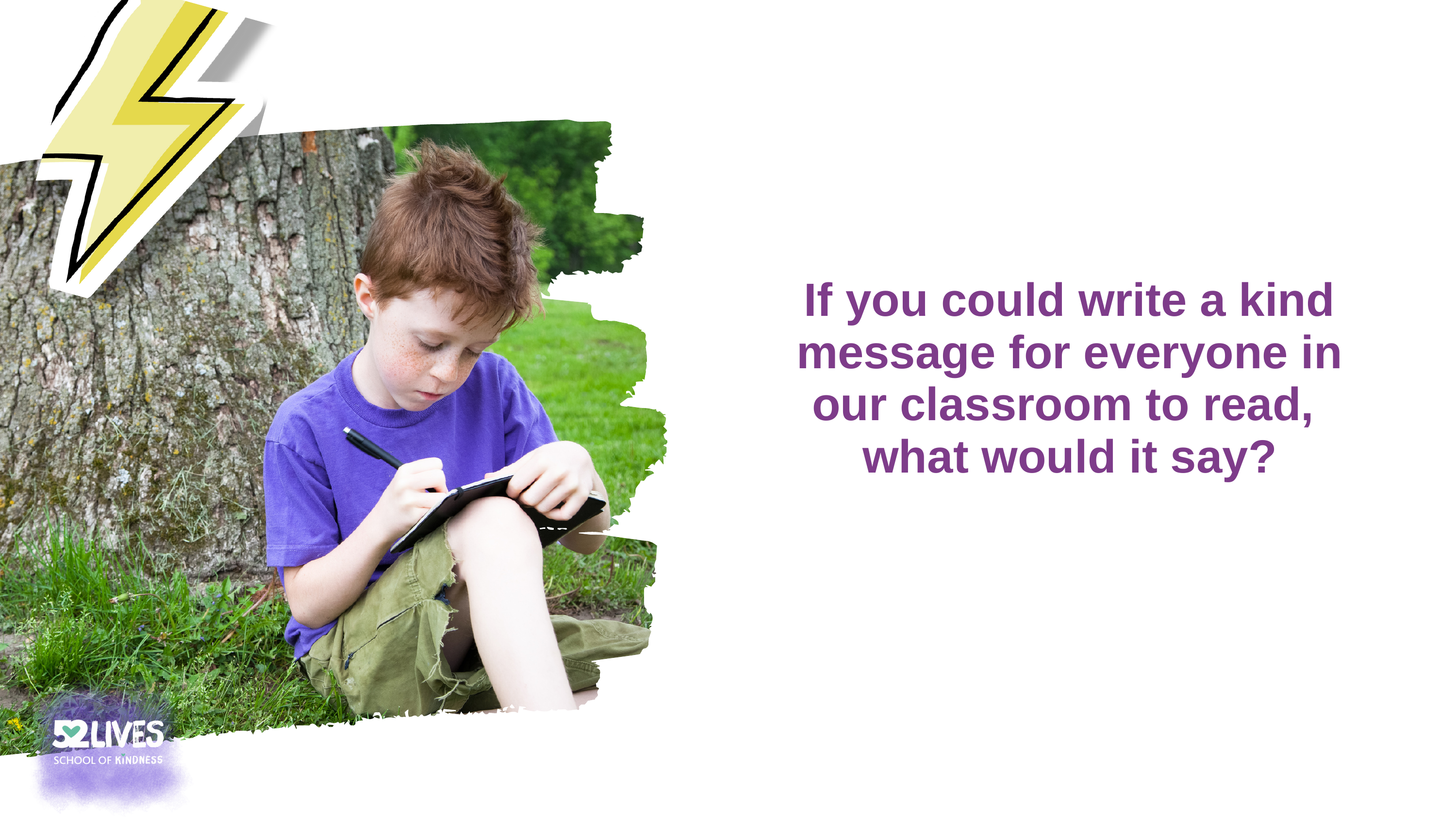

If you could write a kind message for everyone in our classroom to read,
what would it say?